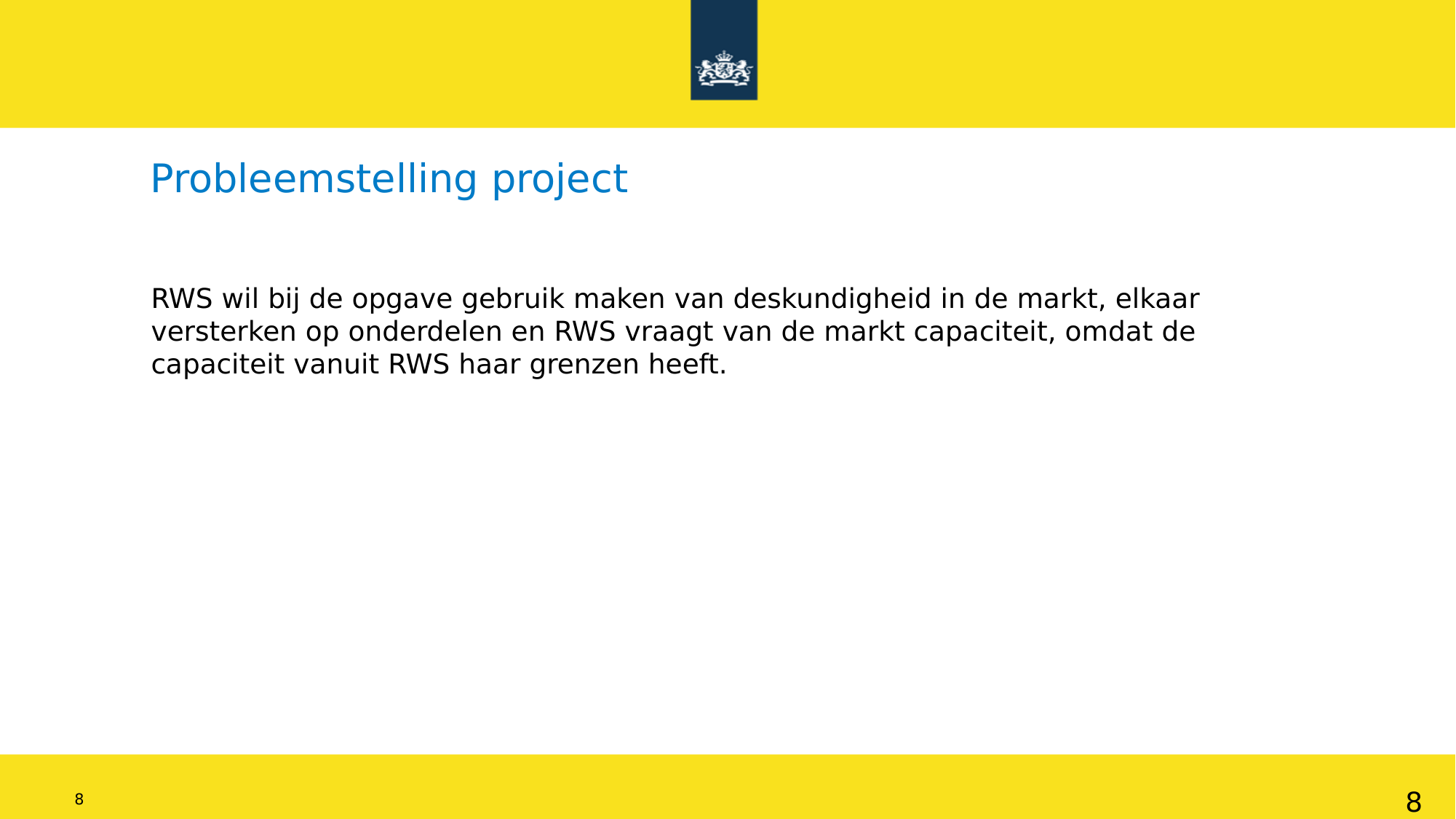

Probleemstelling project
RWS wil bij de opgave gebruik maken van deskundigheid in de markt, elkaar versterken op onderdelen en RWS vraagt van de markt capaciteit, omdat de capaciteit vanuit RWS haar grenzen heeft.

8